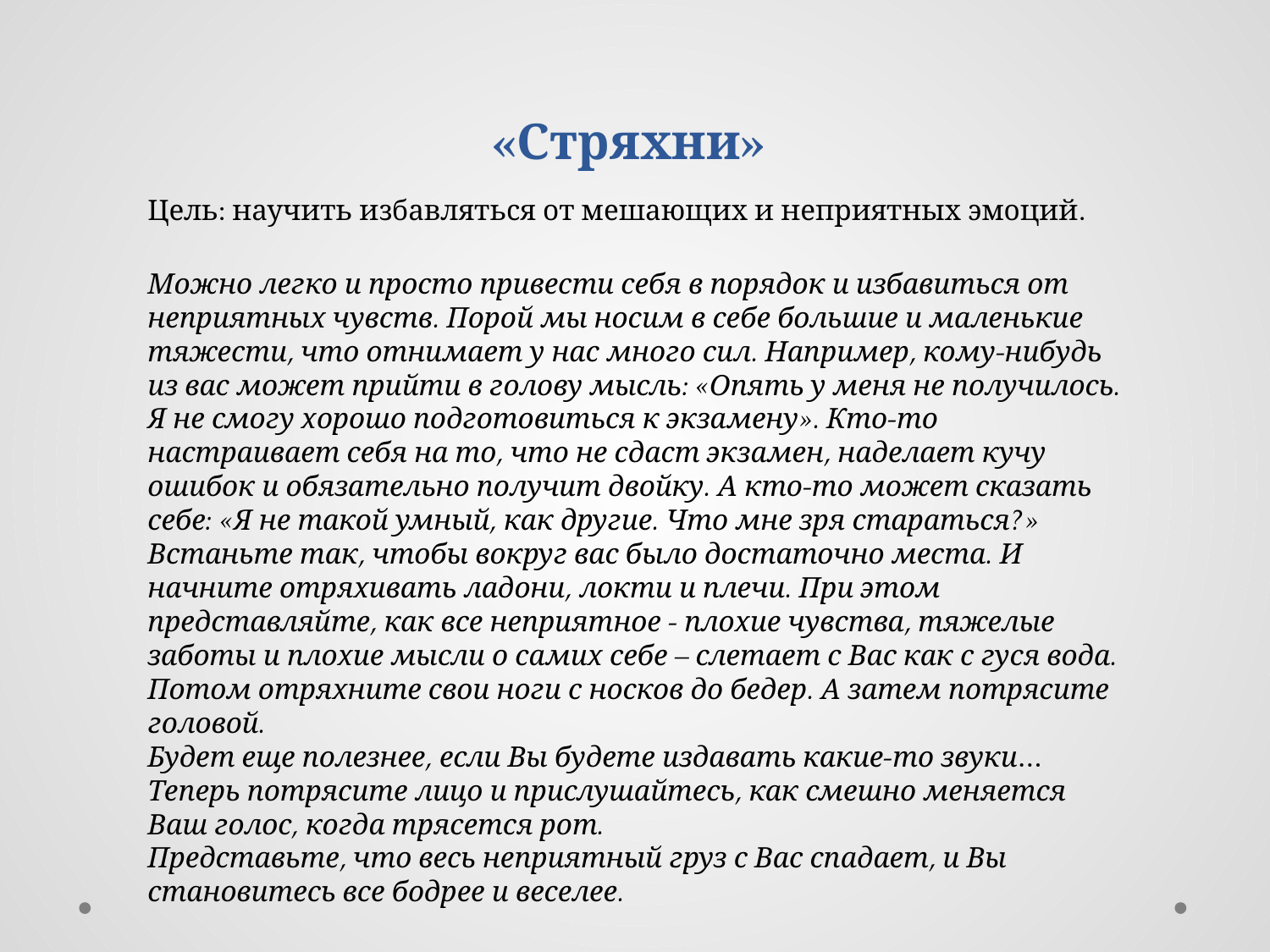

# «Стряхни»
Цель: научить избавляться от мешающих и неприятных эмоций.
Можно легко и просто привести себя в порядок и избавиться от неприятных чувств. Порой мы носим в себе большие и маленькие тяжести, что отнимает у нас много сил. Например, кому-нибудь из вас может прийти в голову мысль: «Опять у меня не получилось. Я не смогу хорошо подготовиться к экзамену». Кто-то настраивает себя на то, что не сдаст экзамен, наделает кучу ошибок и обязательно получит двойку. А кто-то может сказать себе: «Я не такой умный, как другие. Что мне зря стараться?»
Встаньте так, чтобы вокруг вас было достаточно места. И начните отряхивать ладони, локти и плечи. При этом представляйте, как все неприятное - плохие чувства, тяжелые заботы и плохие мысли о самих себе – слетает с Вас как с гуся вода.
Потом отряхните свои ноги с носков до бедер. А затем потрясите головой.
Будет еще полезнее, если Вы будете издавать какие-то звуки… Теперь потрясите лицо и прислушайтесь, как смешно меняется Ваш голос, когда трясется рот.
Представьте, что весь неприятный груз с Вас спадает, и Вы становитесь все бодрее и веселее.